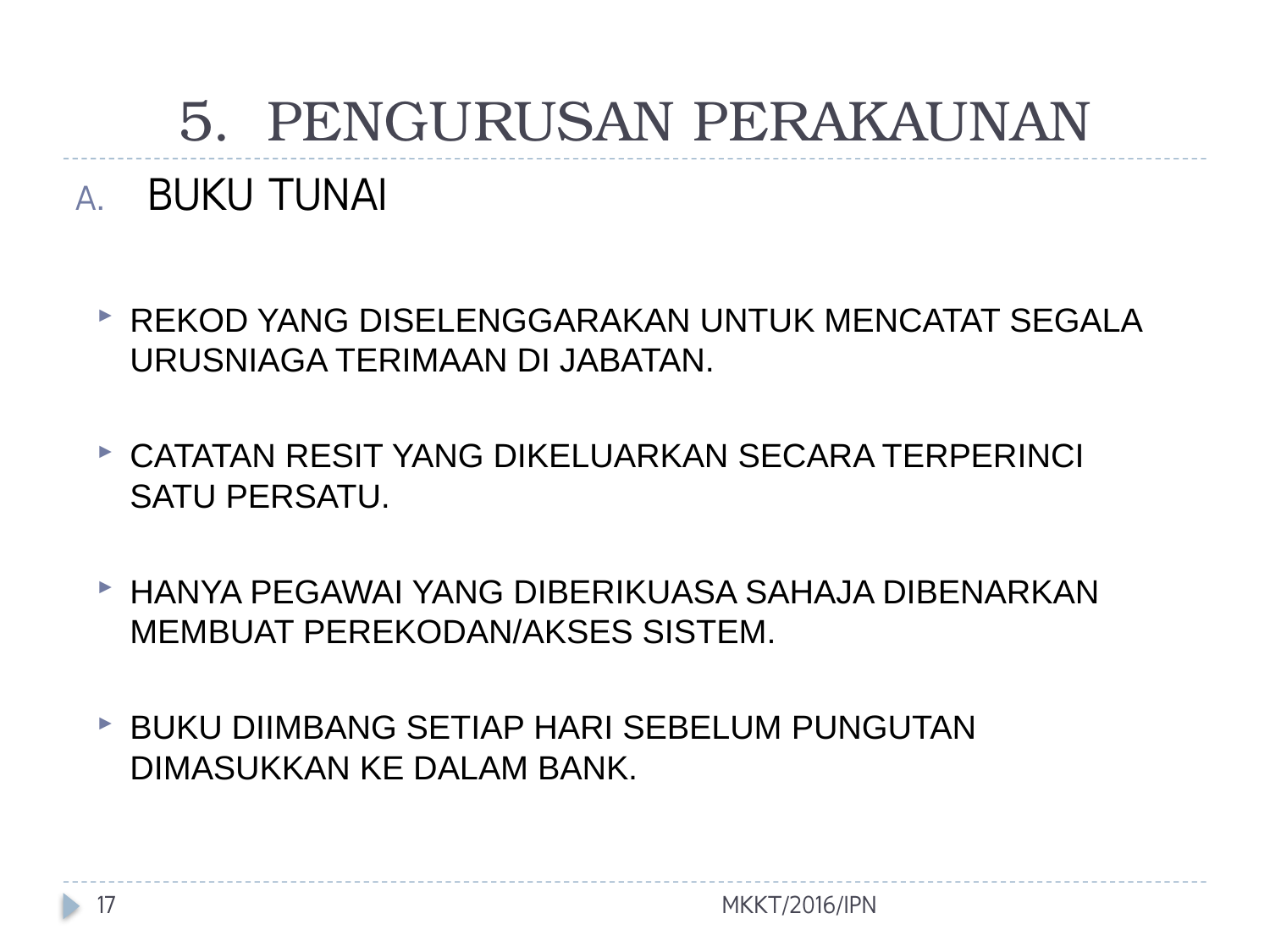

# 5.  PENGURUSAN PERAKAUNAN
BUKU TUNAI
REKOD YANG DISELENGGARAKAN UNTUK MENCATAT SEGALA URUSNIAGA TERIMAAN DI JABATAN.

CATATAN RESIT YANG DIKELUARKAN SECARA TERPERINCI SATU PERSATU.

HANYA PEGAWAI YANG DIBERIKUASA SAHAJA DIBENARKAN MEMBUAT PEREKODAN/AKSES SISTEM.

BUKU DIIMBANG SETIAP HARI SEBELUM PUNGUTAN DIMASUKKAN KE DALAM BANK.
17
MKKT/2016/IPN